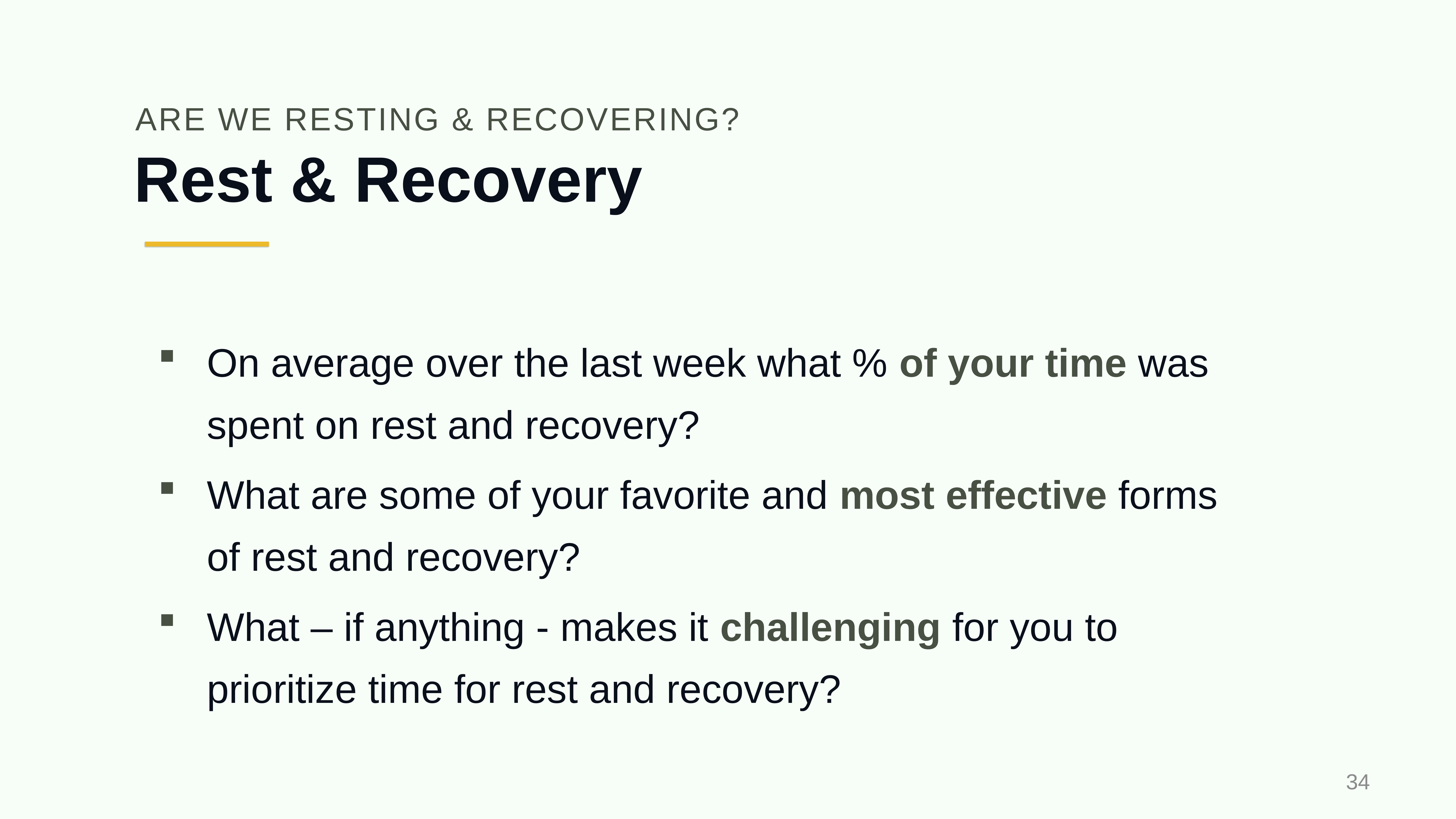

ARE WE RESTING & RECOVERING?
# Rest & Recovery

On average over the last week what % of your time was spent on rest and recovery?
What are some of your favorite and most effective forms of rest and recovery?
What – if anything - makes it challenging for you to prioritize time for rest and recovery?
34